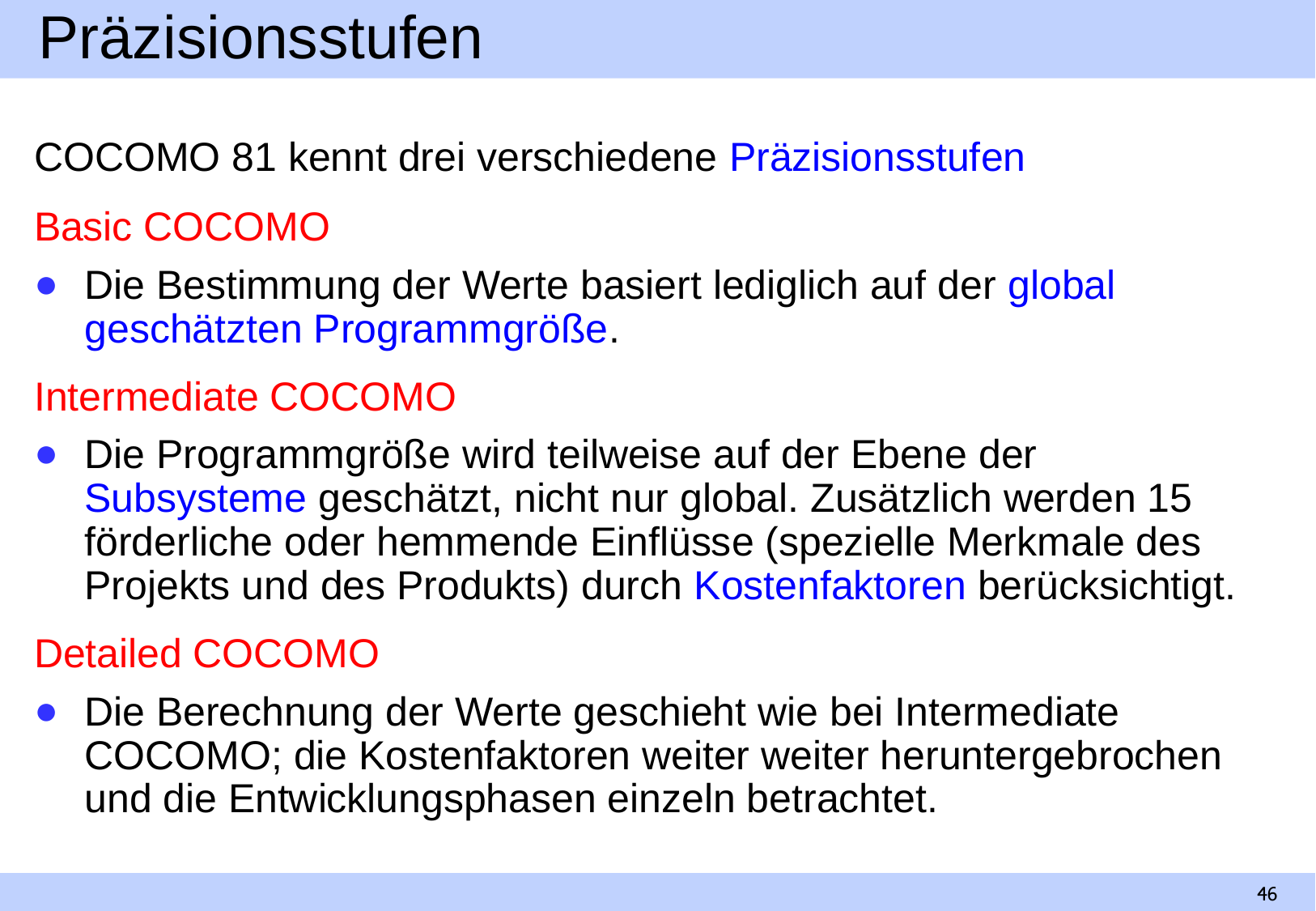

# Präzisionsstufen
COCOMO 81 kennt drei verschiedene Präzisionsstufen
Basic COCOMO
Die Bestimmung der Werte basiert lediglich auf der global geschätzten Programmgröße.
Intermediate COCOMO
Die Programmgröße wird teilweise auf der Ebene der Subsysteme geschätzt, nicht nur global. Zusätzlich werden 15 förderliche oder hemmende Einflüsse (spezielle Merkmale des Projekts und des Produkts) durch Kostenfaktoren berücksichtigt.
Detailed COCOMO
Die Berechnung der Werte geschieht wie bei Intermediate COCOMO; die Kostenfaktoren weiter weiter heruntergebrochen und die Entwicklungsphasen einzeln betrachtet.

46